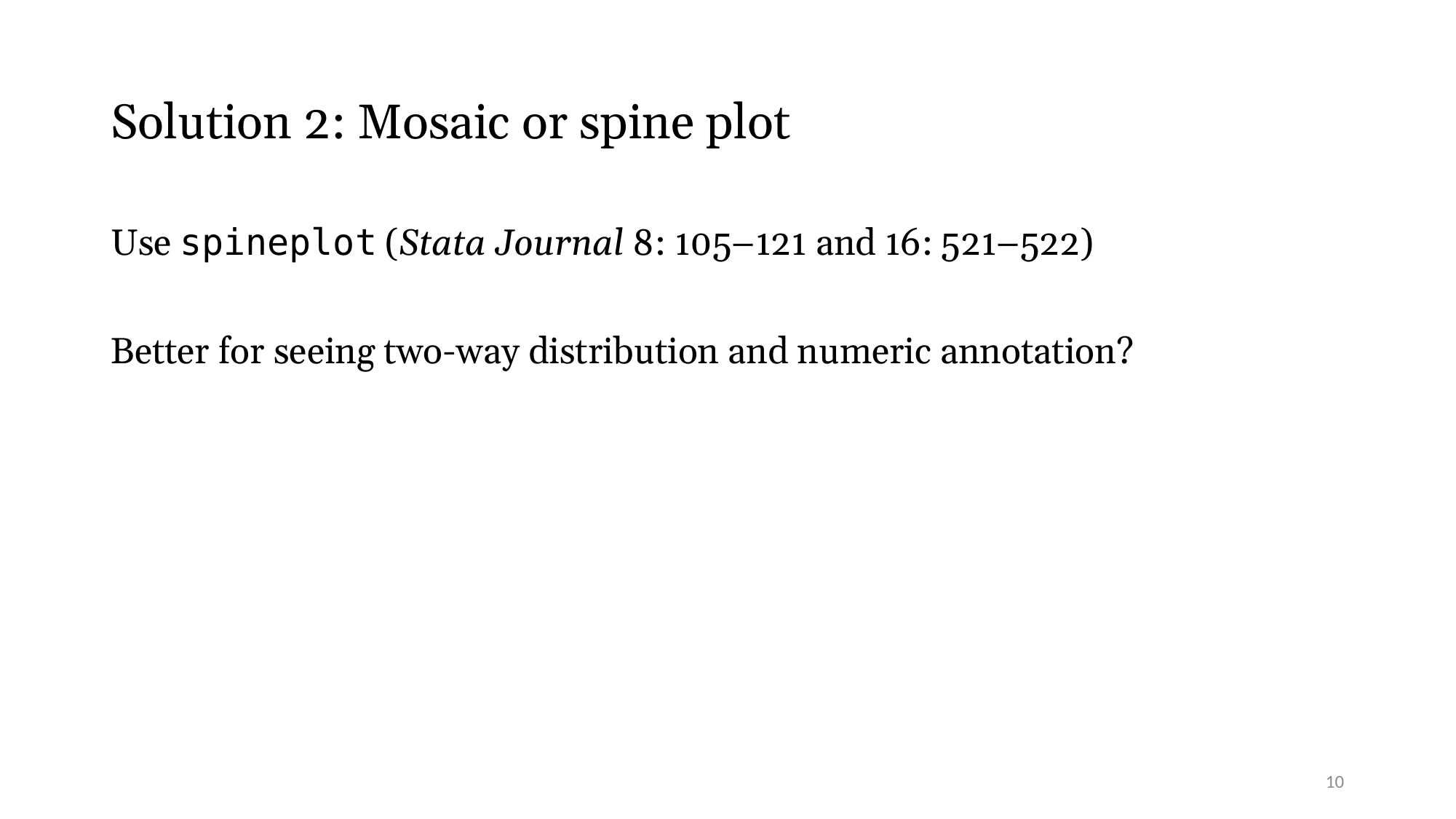

# Solution 2: Mosaic or spine plot
Use spineplot (Stata Journal 8: 105–121 and 16: 521–522)

Better for seeing two-way distribution and numeric annotation?
10